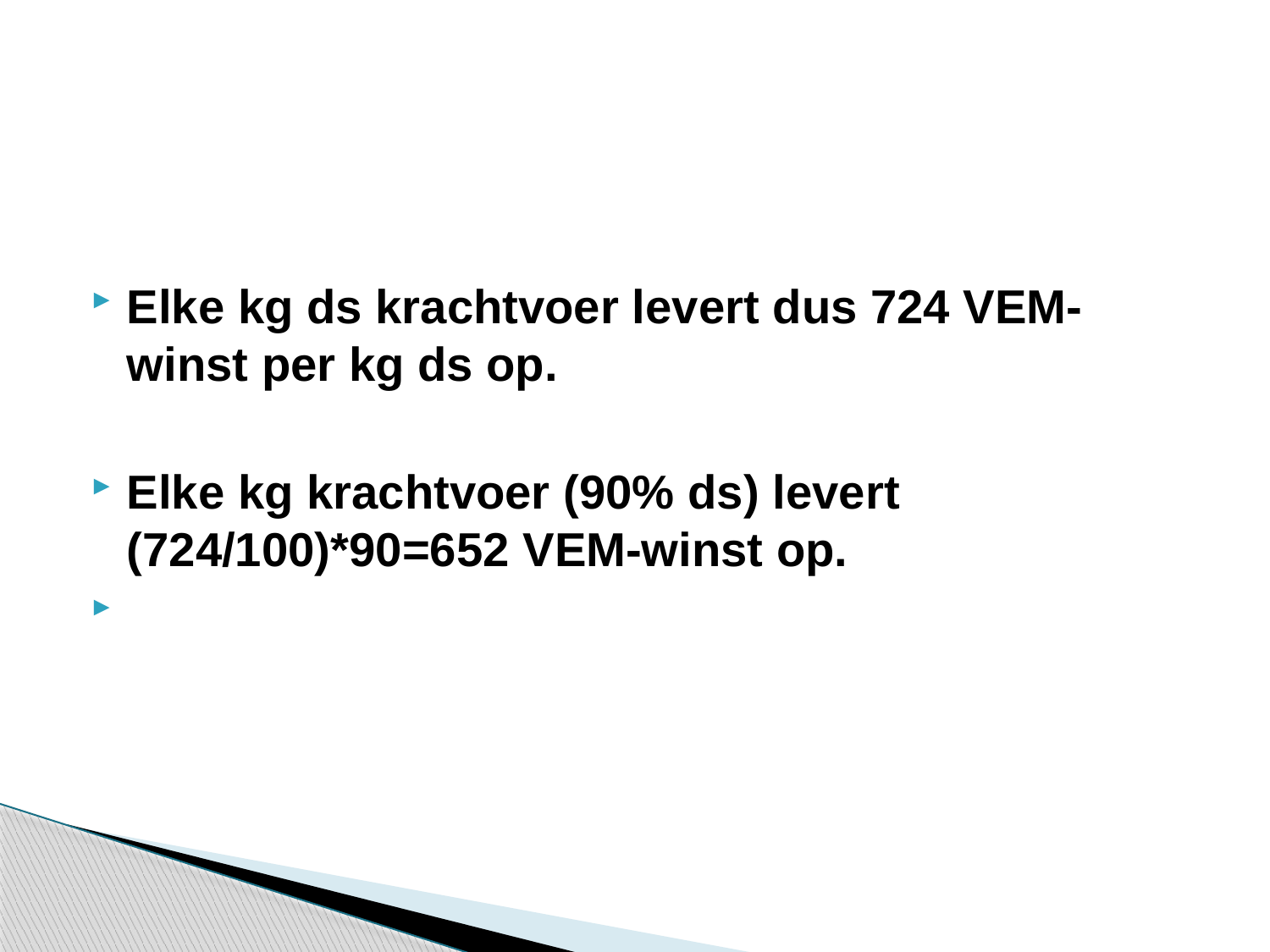

#

Elke kg ds krachtvoer levert dus 724 VEM-winst per kg ds op.

Elke kg krachtvoer (90% ds) levert (724/100)*90=652 VEM-winst op.